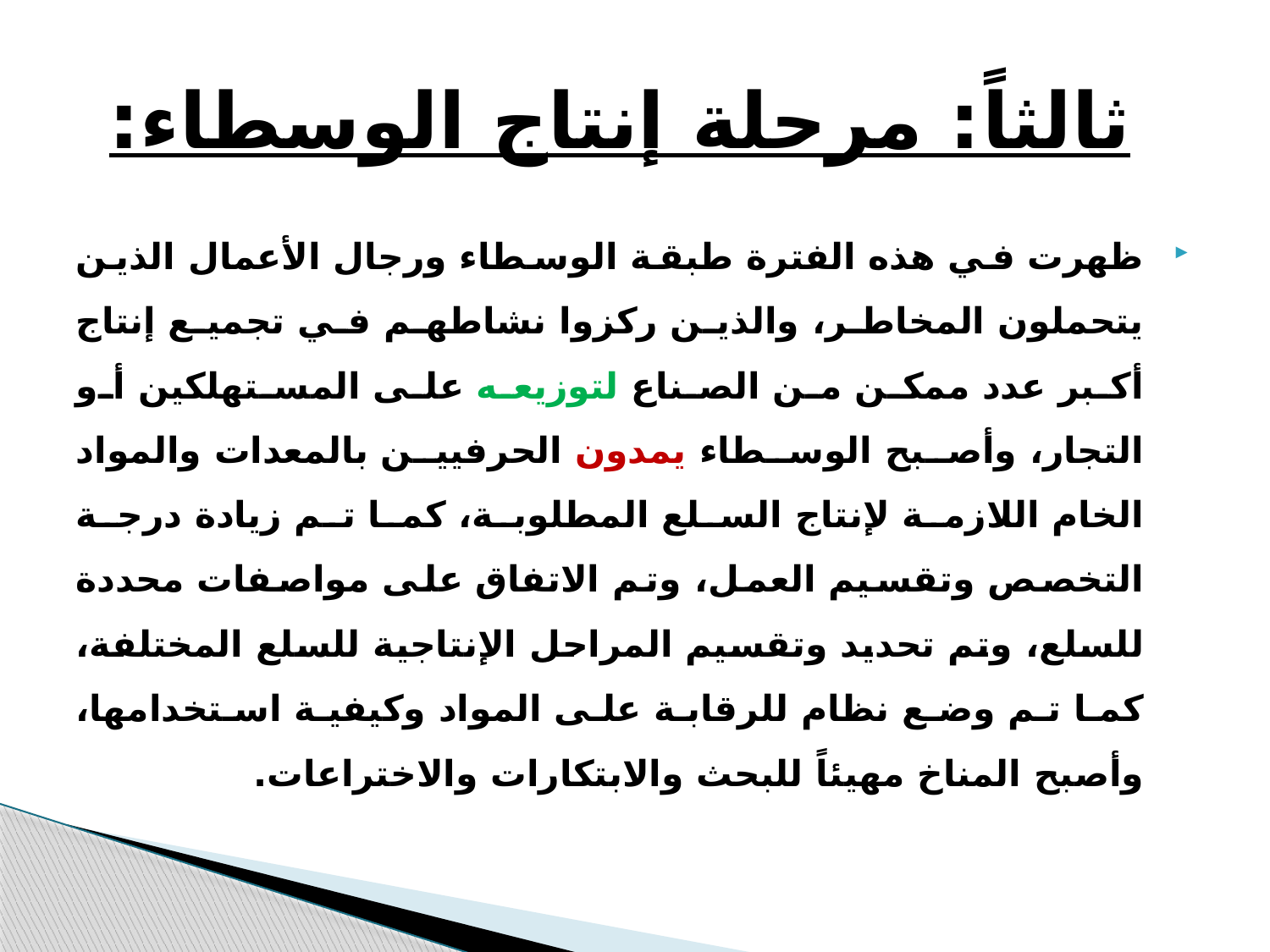

# ثالثاً: مرحلة إنتاج الوسطاء:
ظهرت في هذه الفترة طبقة الوسطاء ورجال الأعمال الذين يتحملون المخاطر، والذين ركزوا نشاطهم في تجميع إنتاج أكبر عدد ممكن من الصناع لتوزيعه على المستهلكين أو التجار، وأصبح الوسطاء يمدون الحرفيين بالمعدات والمواد الخام اللازمة لإنتاج السلع المطلوبة، كما تم زيادة درجة التخصص وتقسيم العمل، وتم الاتفاق على مواصفات محددة للسلع، وتم تحديد وتقسيم المراحل الإنتاجية للسلع المختلفة، كما تم وضع نظام للرقابة على المواد وكيفية استخدامها، وأصبح المناخ مهيئاً للبحث والابتكارات والاختراعات.